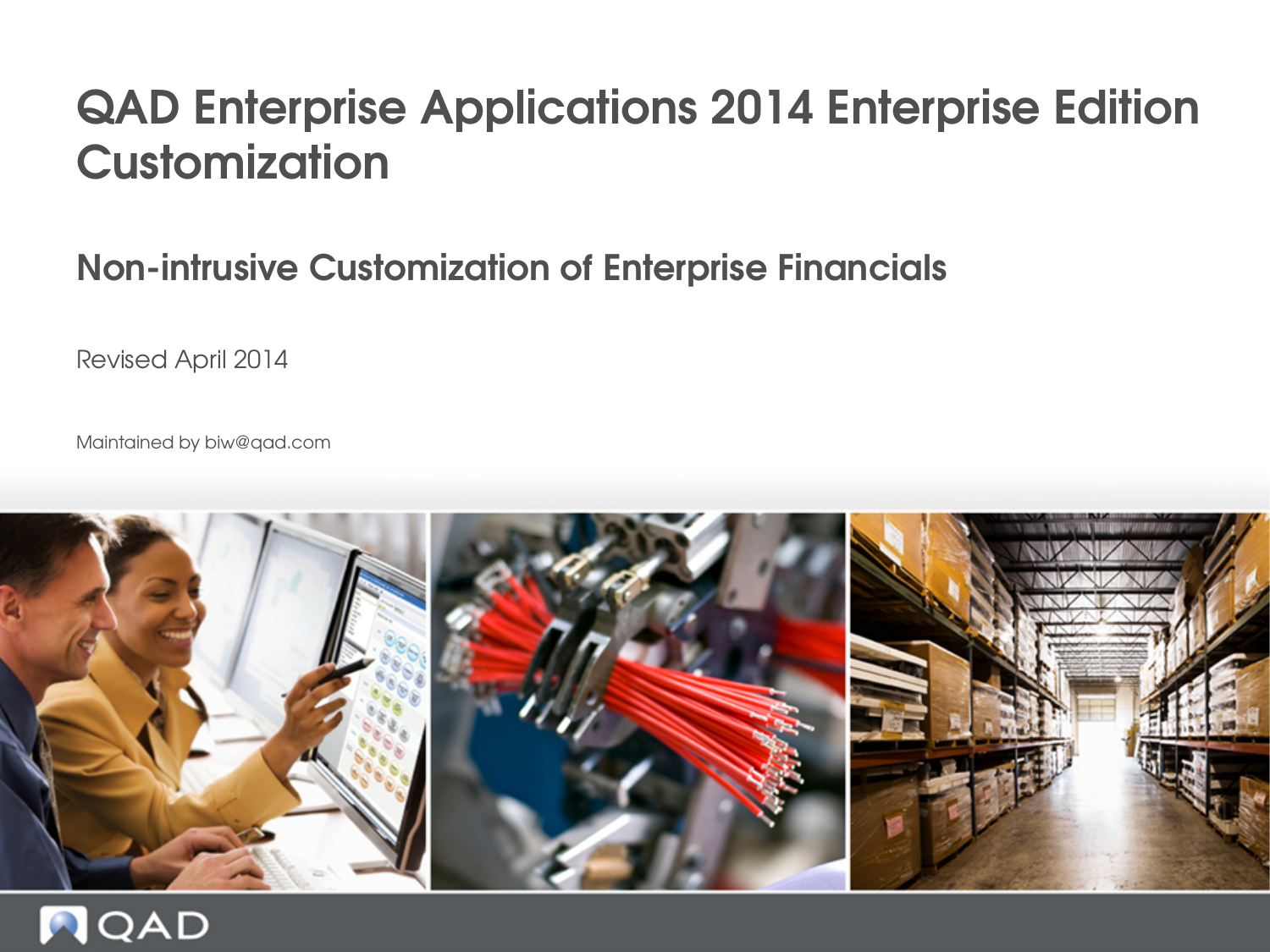

# QAD Enterprise Applications 2014 Enterprise Edition Customization
Non-intrusive Customization of Enterprise Financials

Revised April 2014

Maintained by biw@qad.com